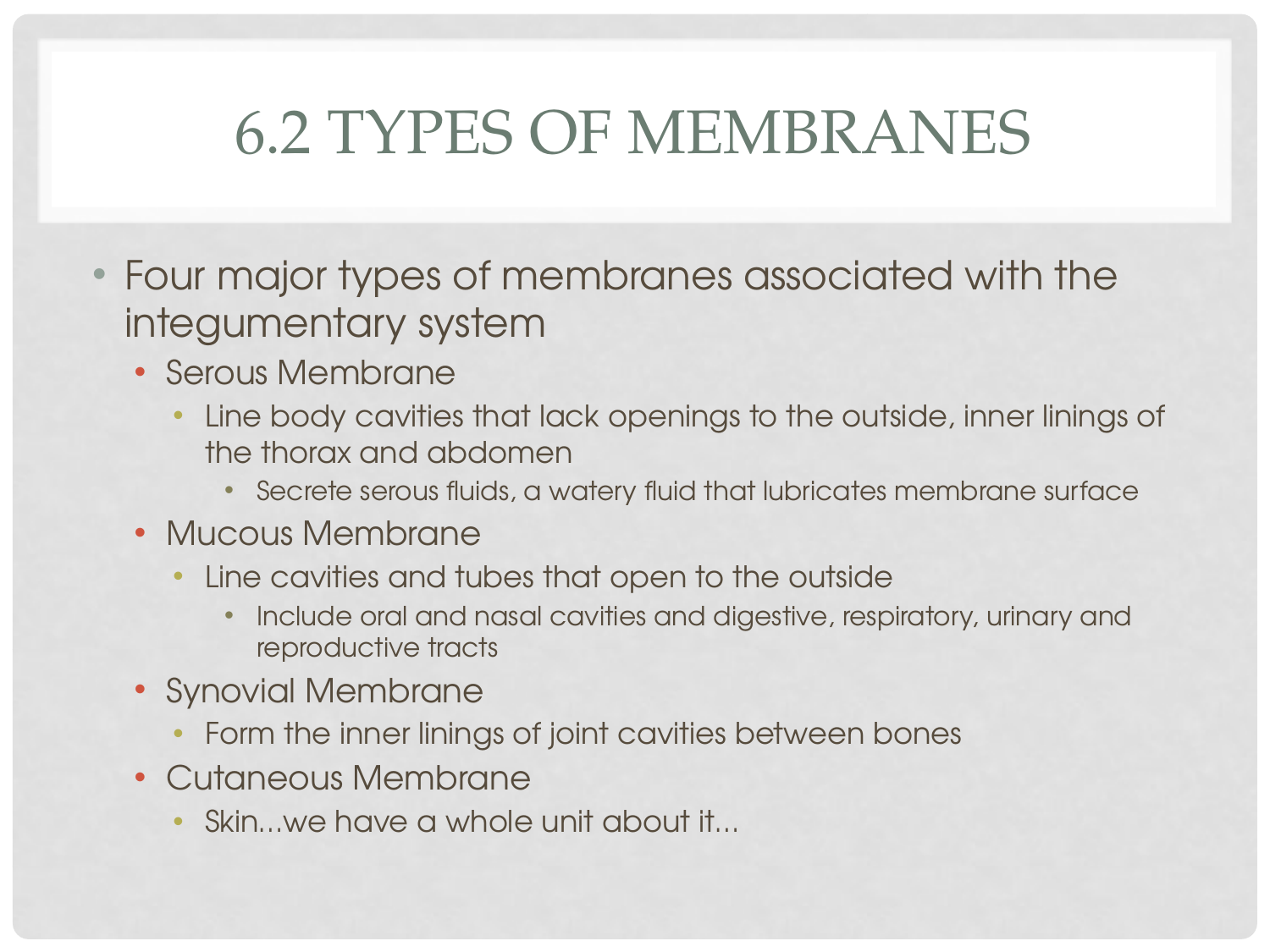

# 6.2 Types of Membranes
Four major types of membranes associated with the integumentary system
Serous Membrane
Line body cavities that lack openings to the outside, inner linings of the thorax and abdomen
Secrete serous fluids, a watery fluid that lubricates membrane surface
Mucous Membrane
Line cavities and tubes that open to the outside
Include oral and nasal cavities and digestive, respiratory, urinary and reproductive tracts
Synovial Membrane
Form the inner linings of joint cavities between bones
Cutaneous Membrane
Skin…we have a whole unit about it…